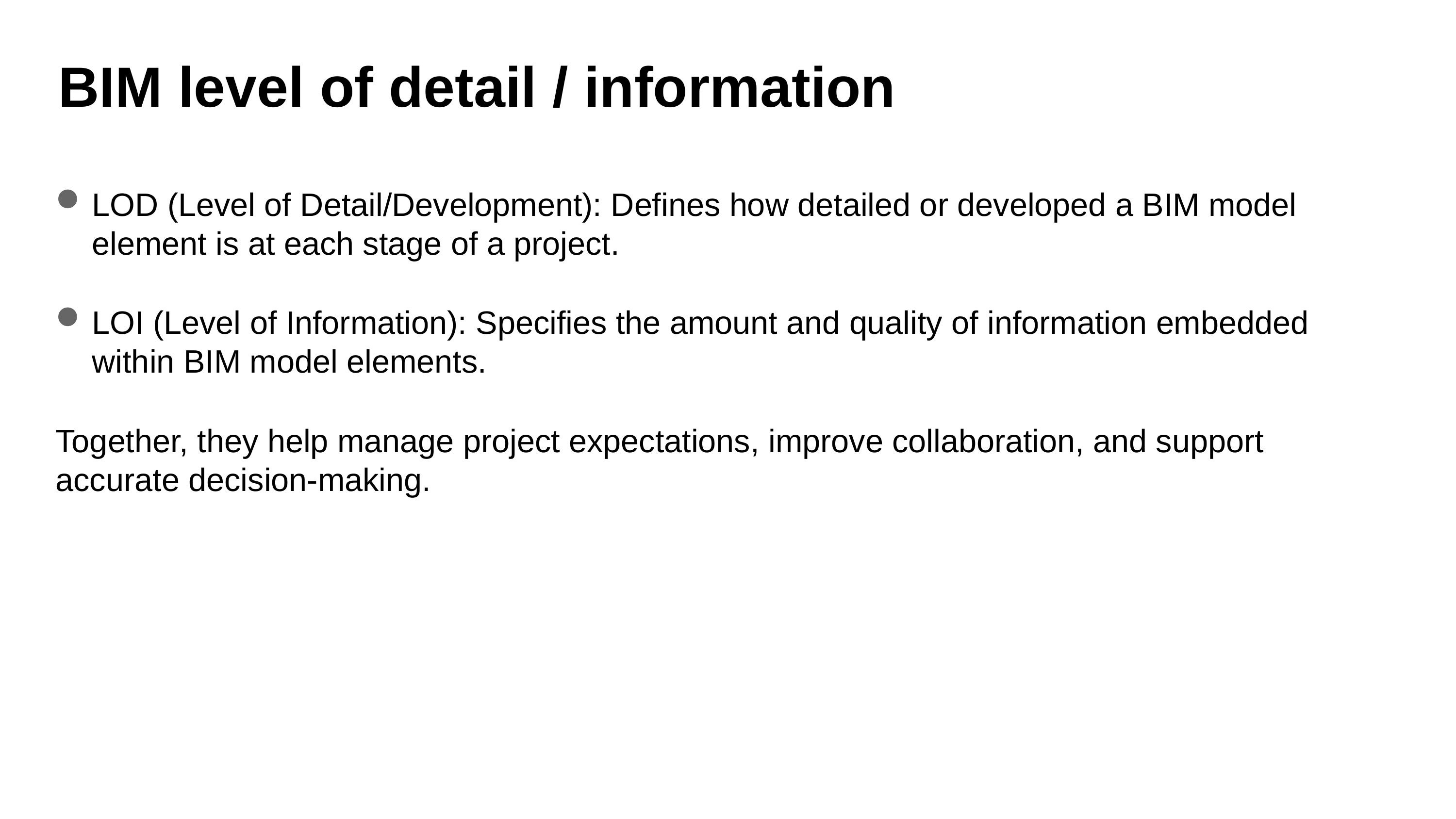

# BIM level of detail / information
LOD (Level of Detail/Development): Defines how detailed or developed a BIM model element is at each stage of a project.
LOI (Level of Information): Specifies the amount and quality of information embedded within BIM model elements.
Together, they help manage project expectations, improve collaboration, and support accurate decision-making.